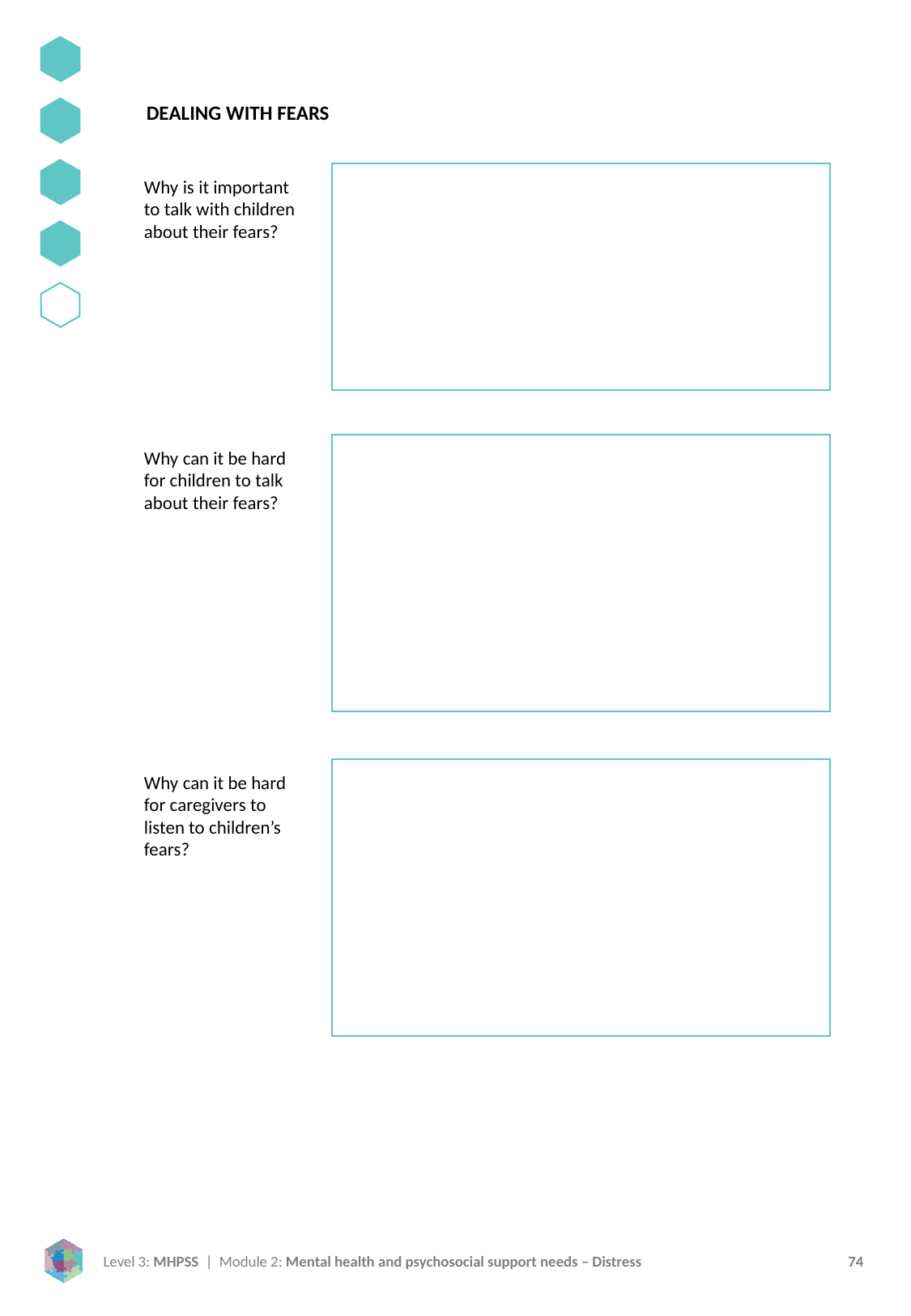

DEALING WITH FEARS

Why is it important to talk with children about their fears?

Why can it be hard for children to talk about their fears?

Why can it be hard for caregivers to listen to children’s fears?